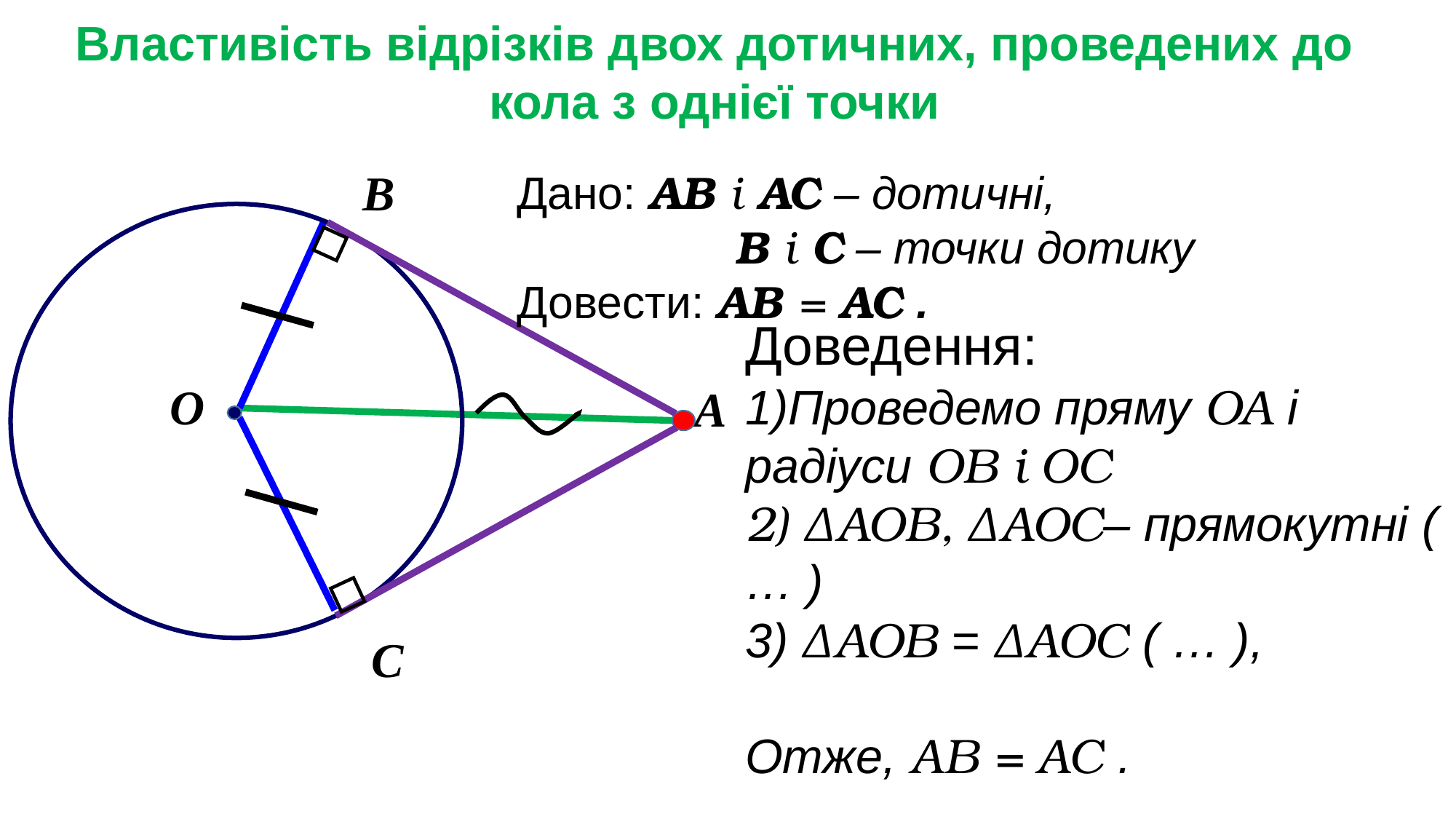

Властивість відрізків двох дотичних, проведених до кола з однієї точки
B
Дано: AB i AC – дотичні,
		B i C – точки дотику
Довести: AB = AC .

Доведення:
1)Проведемо пряму OA і радіуси OB i OC
2) ΔAOB, ΔAOC– прямокутні ( … )
3) ΔAOB = ΔAOC ( … ),

Отже, AB = AC .
O
A

C